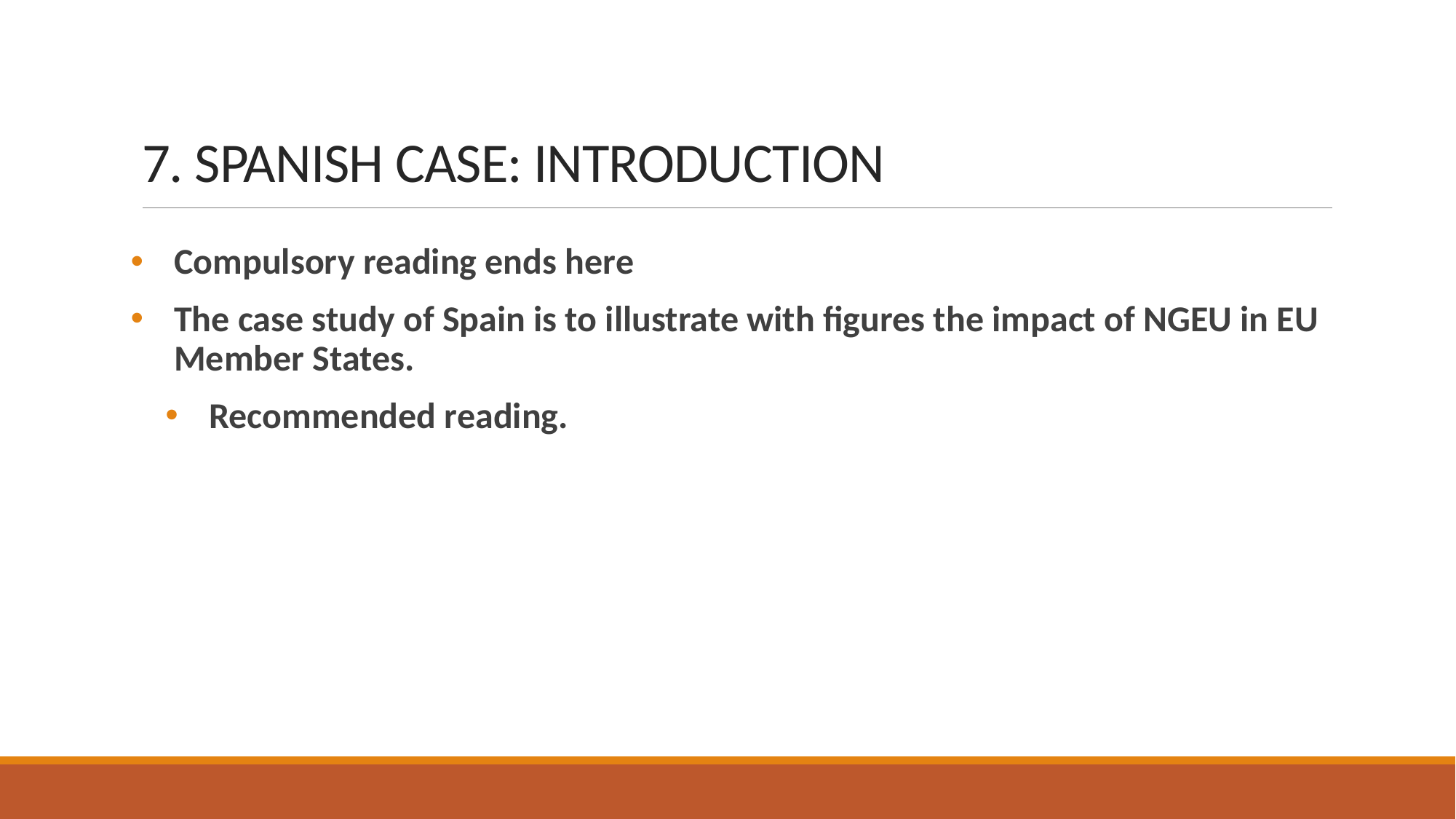

7. SPANISH CASE: INTRODUCTION
Compulsory reading ends here
The case study of Spain is to illustrate with figures the impact of NGEU in EU Member States.
Recommended reading.